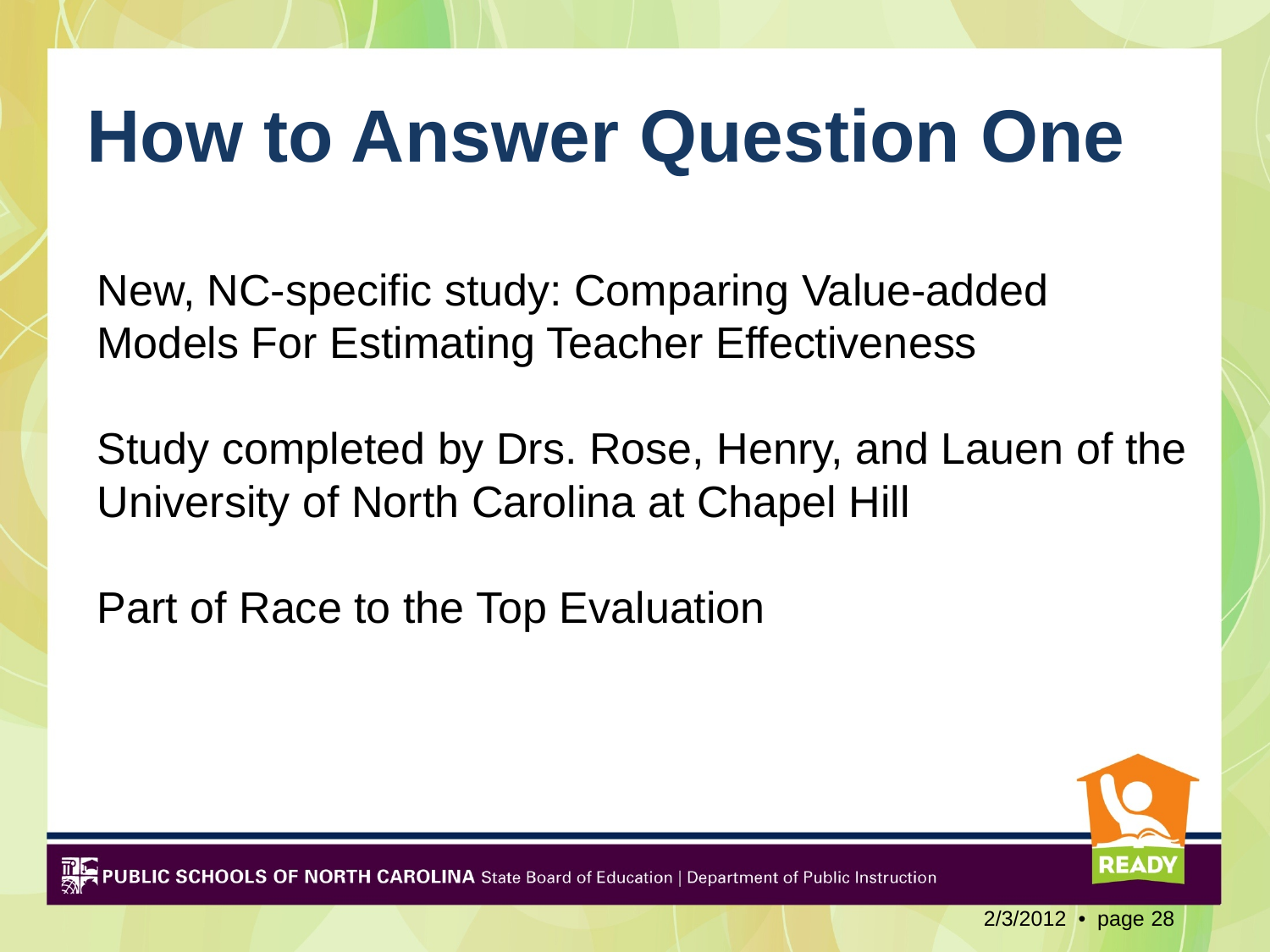

# How to Answer Question One

New, NC-specific study: Comparing Value-added Models For Estimating Teacher Effectiveness

Study completed by Drs. Rose, Henry, and Lauen of the University of North Carolina at Chapel Hill

Part of Race to the Top Evaluation
2/3/2012  •  page 28